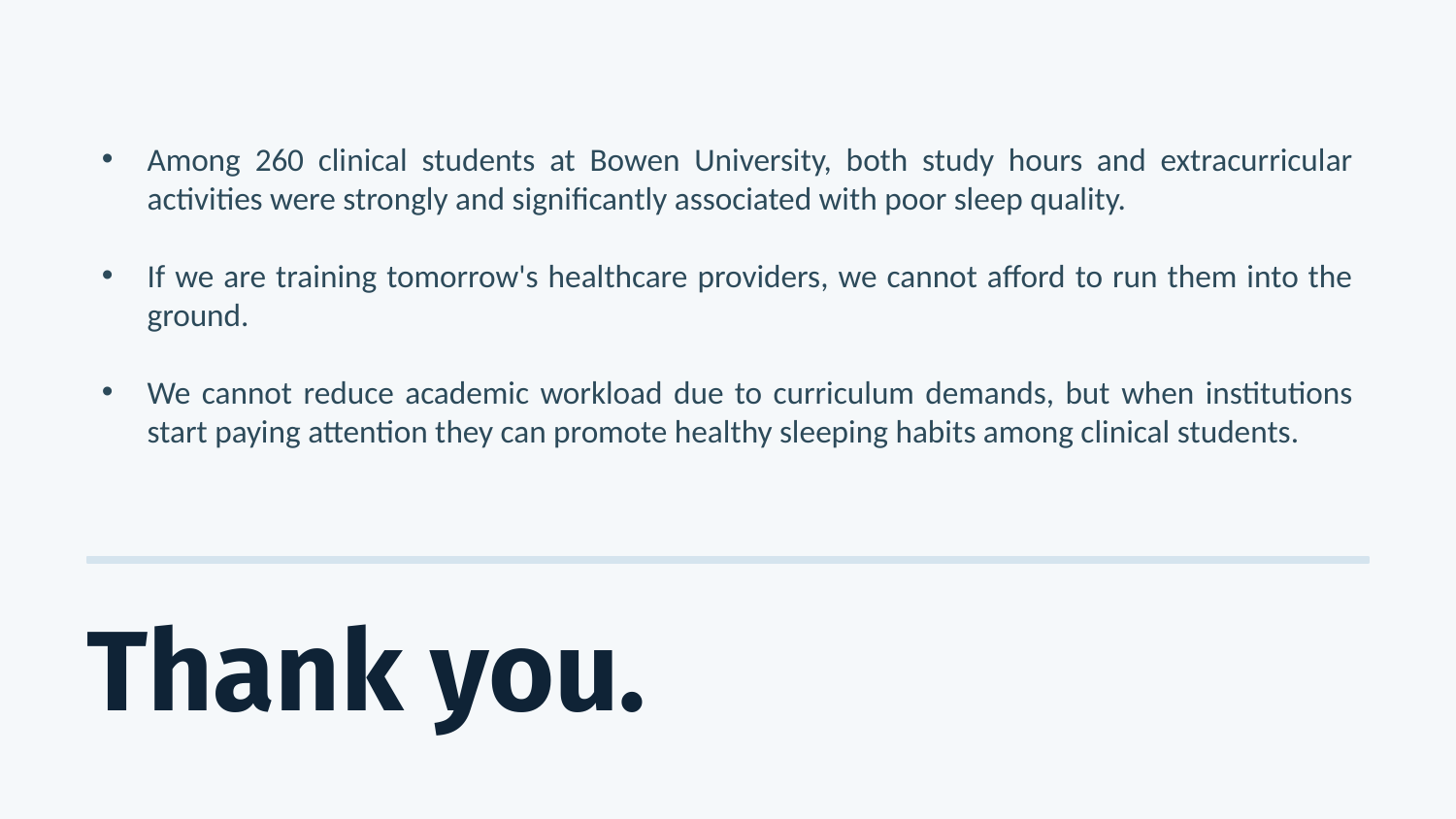

Among 260 clinical students at Bowen University, both study hours and extracurricular activities were strongly and significantly associated with poor sleep quality.

If we are training tomorrow's healthcare providers, we cannot afford to run them into the ground.

We cannot reduce academic workload due to curriculum demands, but when institutions start paying attention they can promote healthy sleeping habits among clinical students.

Thank you.